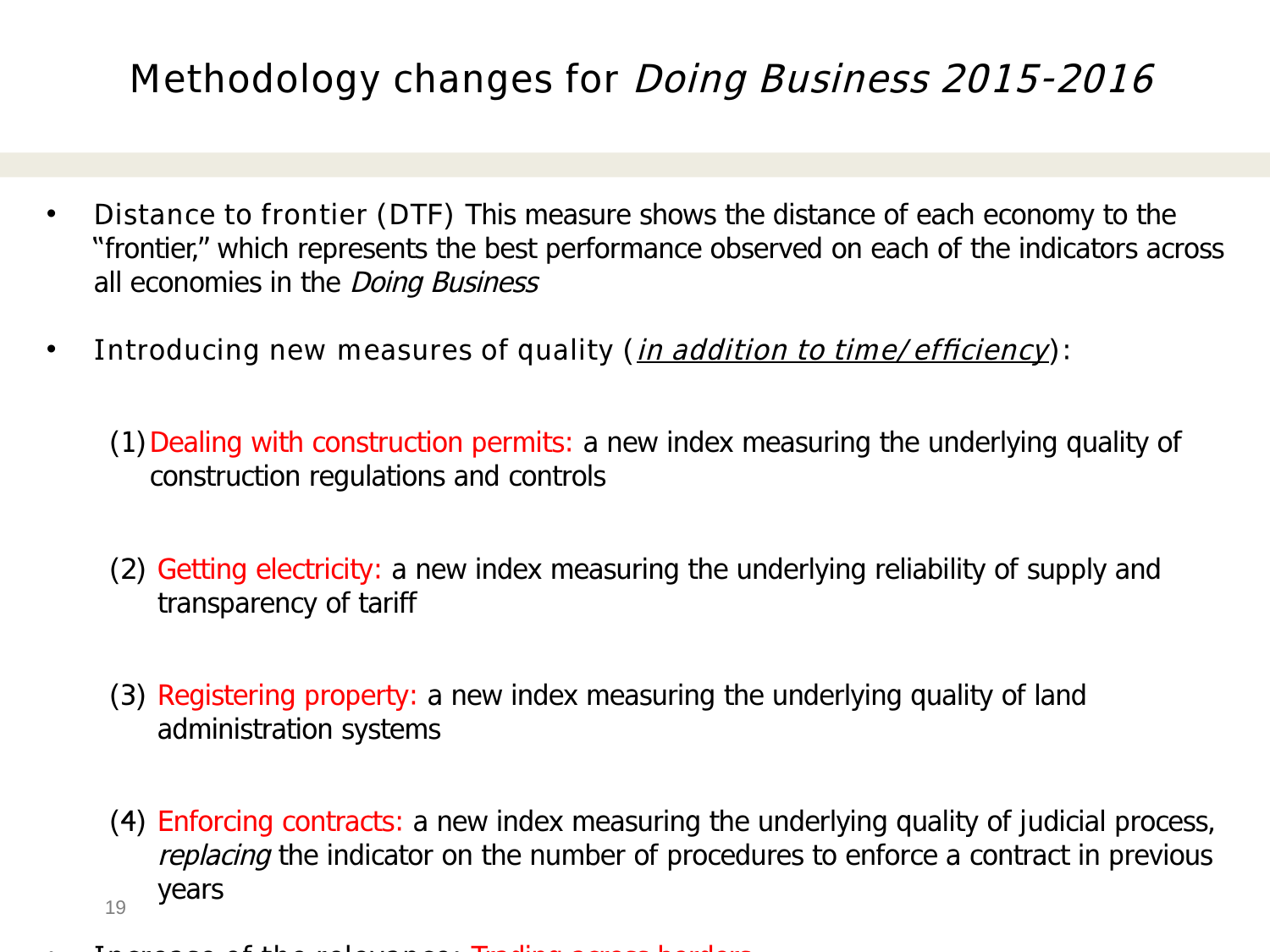

# Methodology changes for Doing Business 2015-2016
Distance to frontier (DTF) This measure shows the distance of each economy to the “frontier,” which represents the best performance observed on each of the indicators across all economies in the Doing Business

Introducing new measures of quality (in addition to time/efficiency):

Dealing with construction permits: a new index measuring the underlying quality of construction regulations and controls

Getting electricity: a new index measuring the underlying reliability of supply and transparency of tariff

Registering property: a new index measuring the underlying quality of land administration systems

Enforcing contracts: a new index measuring the underlying quality of judicial process, replacing the indicator on the number of procedures to enforce a contract in previous years

Increase of the relevance: Trading across borders

19